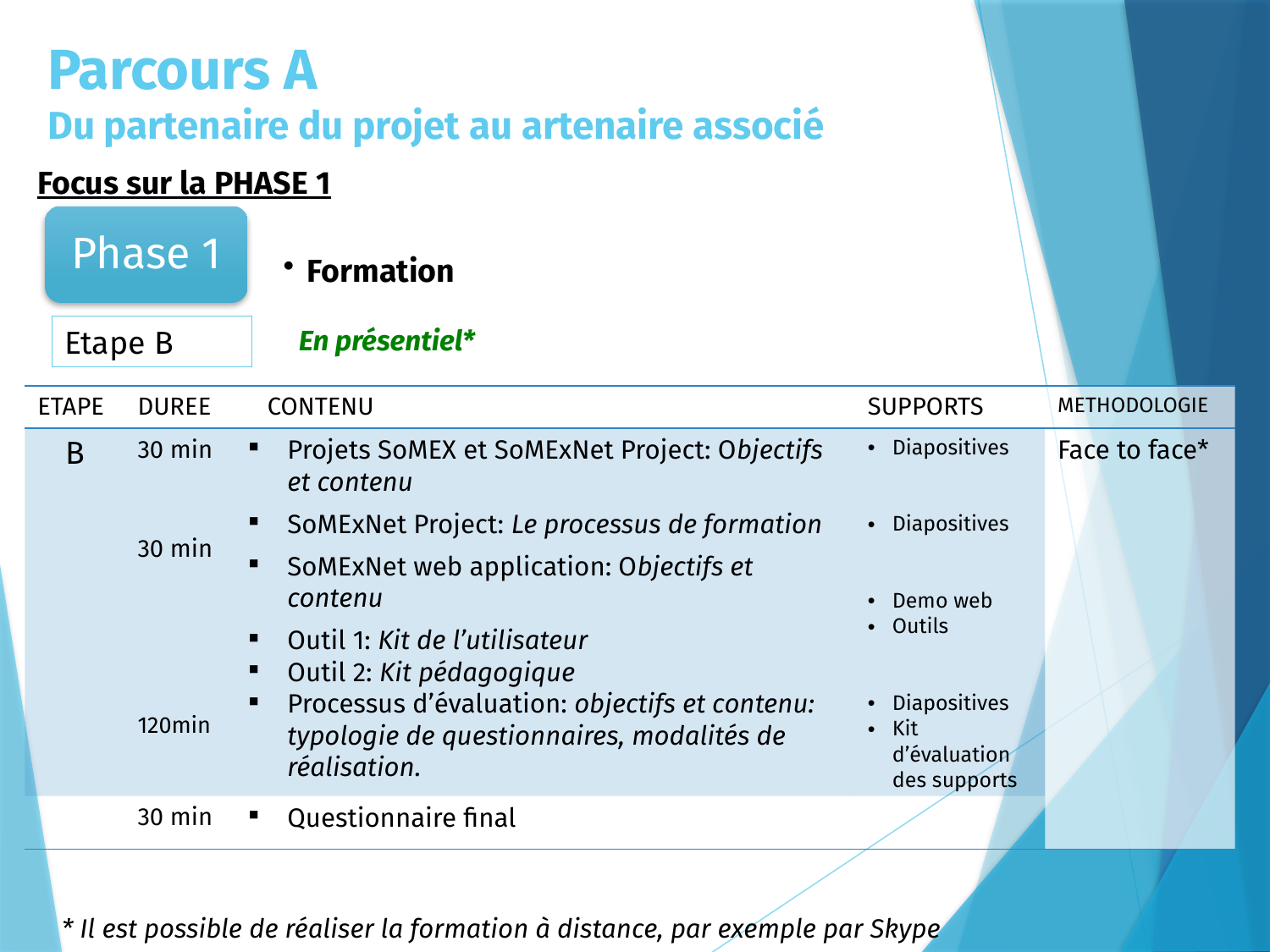

# Parcours A Du partenaire du projet au artenaire associé
Focus sur la PHASE 1

Phase 1
Formation

Etape B
En présentiel*
| ETAPE | DUREE | CONTENU | SUPPORTS | METHODOLOGIE |
| --- | --- | --- | --- | --- |
| B | 30 min 30 min 120min | Projets SoMEX et SoMExNet Project: Objectifs et contenu SoMExNet Project: Le processus de formation SoMExNet web application: Objectifs et contenu Outil 1: Kit de l’utilisateur Outil 2: Kit pédagogique Processus d’évaluation: objectifs et contenu: typologie de questionnaires, modalités de réalisation. | Diapositives Diapositives Demo web Outils Diapositives Kit d’évaluation des supports | Face to face\* |
|  | 30 min | Questionnaire final |  |  |
* Il est possible de réaliser la formation à distance, par exemple par Skype